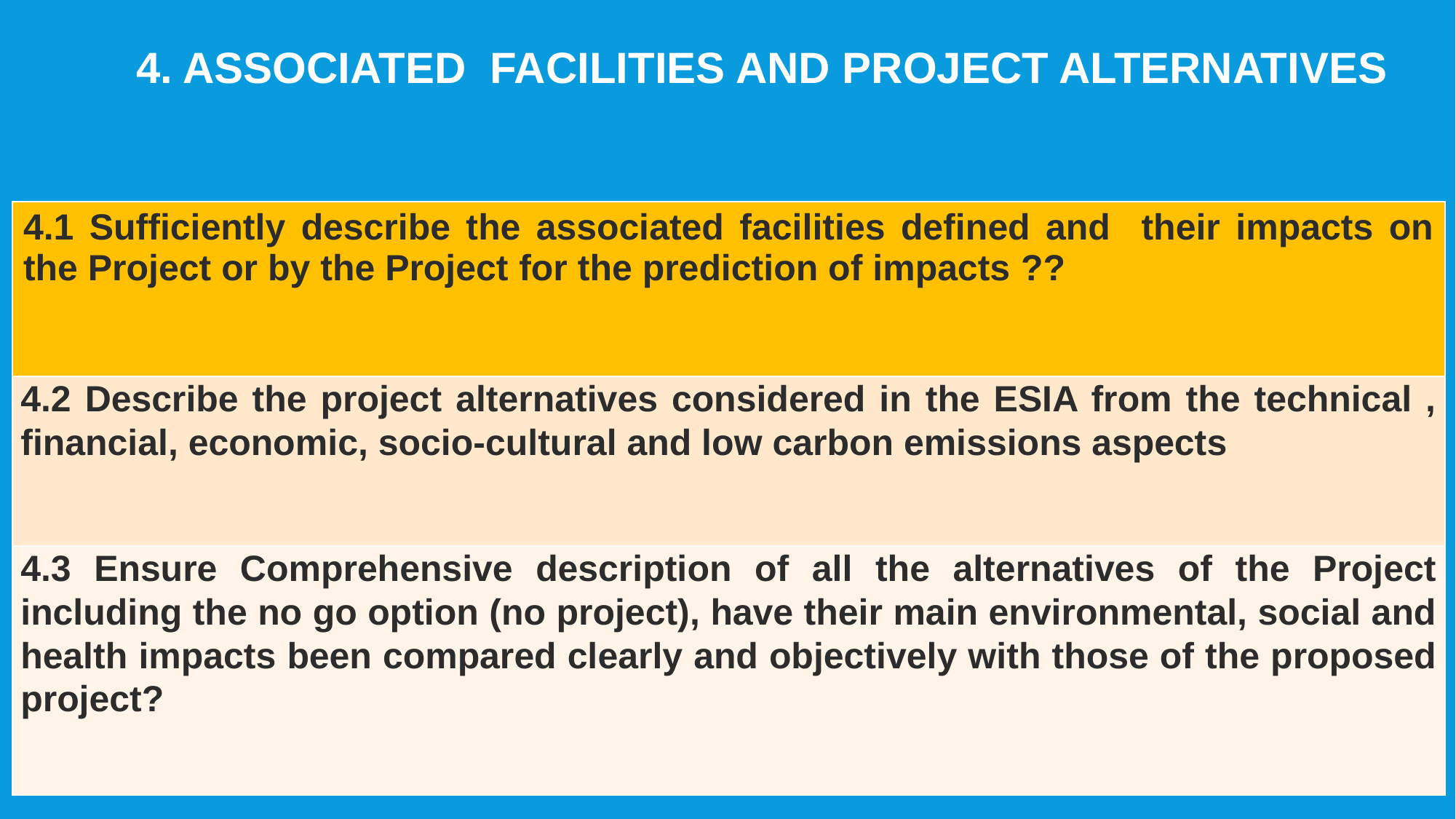

4. Associated  Facilities and Project Alternatives
| 4.1 Sufficiently describe the associated facilities defined and their impacts on the Project or by the Project for the prediction of impacts ?? |
| --- |
| 4.2 Describe the project alternatives considered in the ESIA from the technical , financial, economic, socio-cultural and low carbon emissions aspects |
| 4.3 Ensure Comprehensive description of all the alternatives of the Project including the no go option (no project), have their main environmental, social and health impacts been compared clearly and objectively with those of the proposed project? |